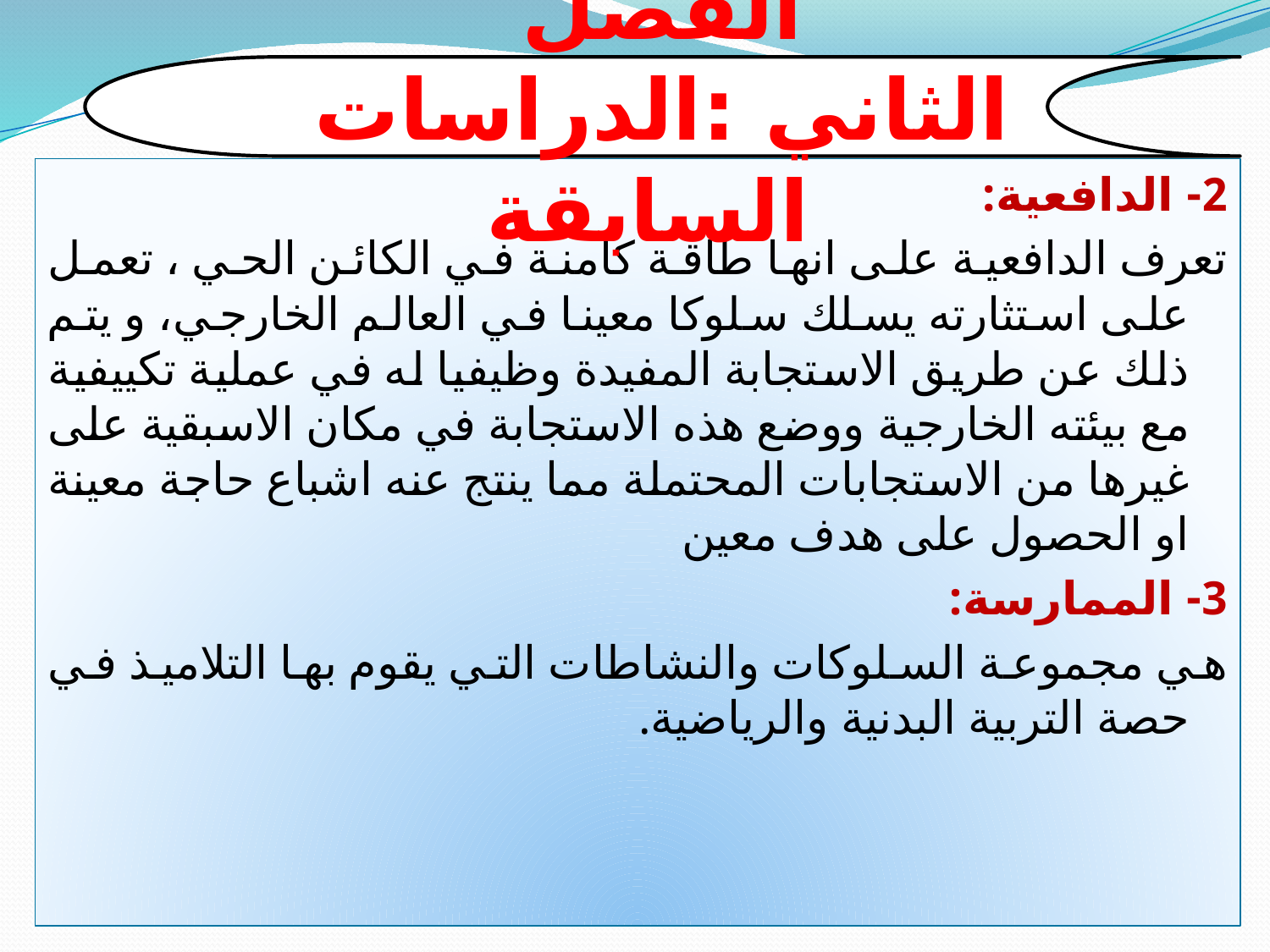

الفصل الثاني :الدراسات السابقة
2- الدافعية:
تعرف الدافعية على انها طاقة كامنة في الكائن الحي ، تعمل على استثارته يسلك سلوكا معينا في العالم الخارجي، و يتم ذلك عن طريق الاستجابة المفيدة وظيفيا له في عملية تكييفية مع بيئته الخارجية ووضع هذه الاستجابة في مكان الاسبقية على غيرها من الاستجابات المحتملة مما ينتج عنه اشباع حاجة معينة او الحصول على هدف معين
3- الممارسة:
هي مجموعة السلوكات والنشاطات التي يقوم بها التلاميذ في حصة التربية البدنية والرياضية.